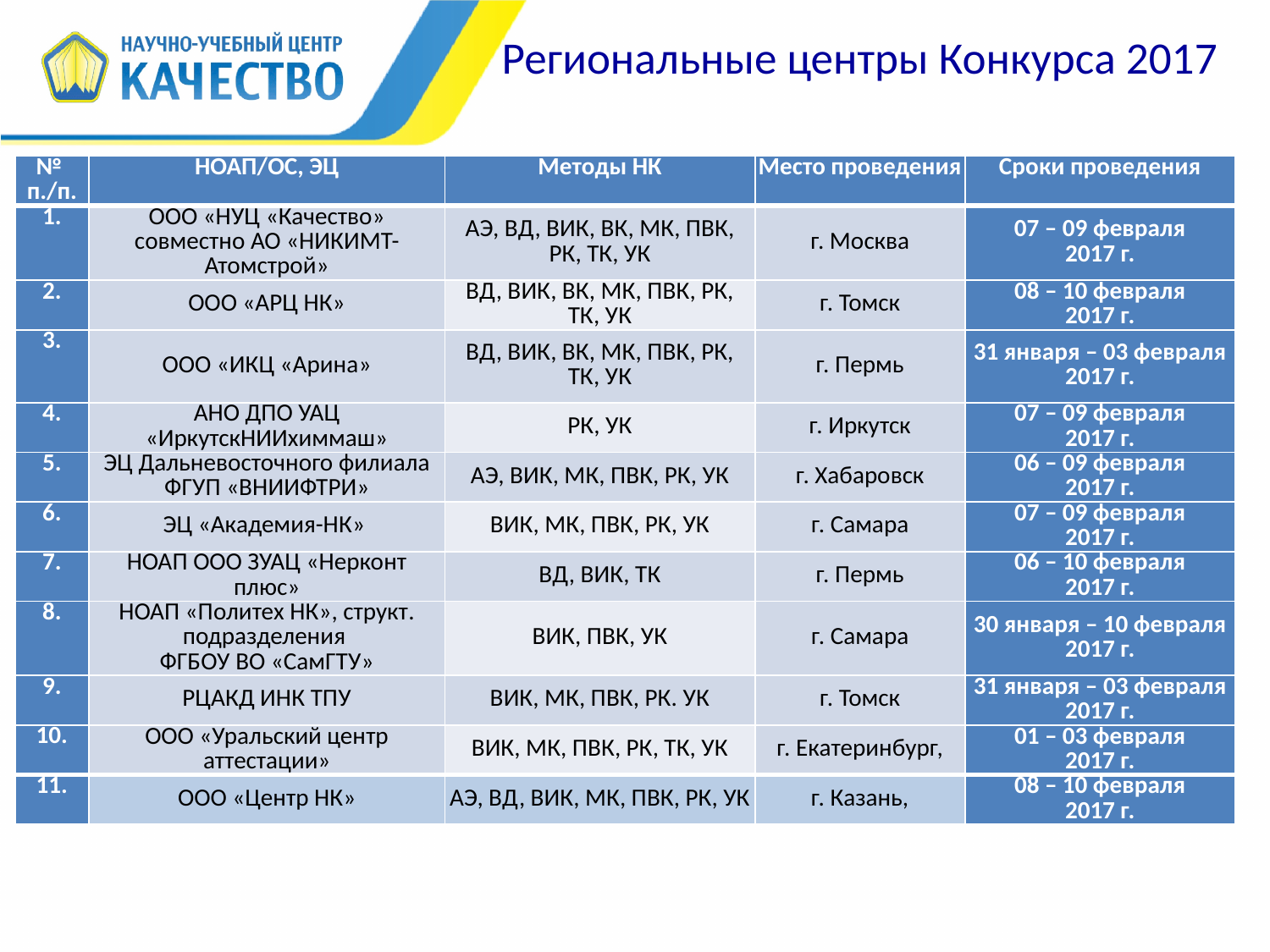

# Региональные центры Конкурса 2017
| № п./п. | НОАП/ОС, ЭЦ | Методы НК | Место проведения | Сроки проведения |
| --- | --- | --- | --- | --- |
| 1. | ООО «НУЦ «Качество» совместно АО «НИКИМТ-Атомстрой» | АЭ, ВД, ВИК, ВК, МК, ПВК, РК, ТК, УК | г. Москва | 07 – 09 февраля 2017 г. |
| 2. | ООО «АРЦ НК» | ВД, ВИК, ВК, МК, ПВК, РК, ТК, УК | г. Томск | 08 – 10 февраля 2017 г. |
| 3. | ООО «ИКЦ «Арина» | ВД, ВИК, ВК, МК, ПВК, РК, ТК, УК | г. Пермь | 31 января – 03 февраля 2017 г. |
| 4. | АНО ДПО УАЦ «ИркутскНИИхиммаш» | РК, УК | г. Иркутск | 07 – 09 февраля 2017 г. |
| 5. | ЭЦ Дальневосточного филиала ФГУП «ВНИИФТРИ» | АЭ, ВИК, МК, ПВК, РК, УК | г. Хабаровск | 06 – 09 февраля 2017 г. |
| 6. | ЭЦ «Академия-НК» | ВИК, МК, ПВК, РК, УК | г. Самара | 07 – 09 февраля 2017 г. |
| 7. | НОАП ООО ЗУАЦ «Нерконт плюс» | ВД, ВИК, ТК | г. Пермь | 06 – 10 февраля 2017 г. |
| 8. | НОАП «Политех НК», структ. подразделения ФГБОУ ВО «СамГТУ» | ВИК, ПВК, УК | г. Самара | 30 января – 10 февраля 2017 г. |
| 9. | РЦАКД ИНК ТПУ | ВИК, МК, ПВК, РК. УК | г. Томск | 31 января – 03 февраля 2017 г. |
| 10. | ООО «Уральский центр аттестации» | ВИК, МК, ПВК, РК, ТК, УК | г. Екатеринбург, | 01 – 03 февраля 2017 г. |
| 11. | ООО «Центр НК» | АЭ, ВД, ВИК, МК, ПВК, РК, УК | г. Казань, | 08 – 10 февраля 2017 г. |